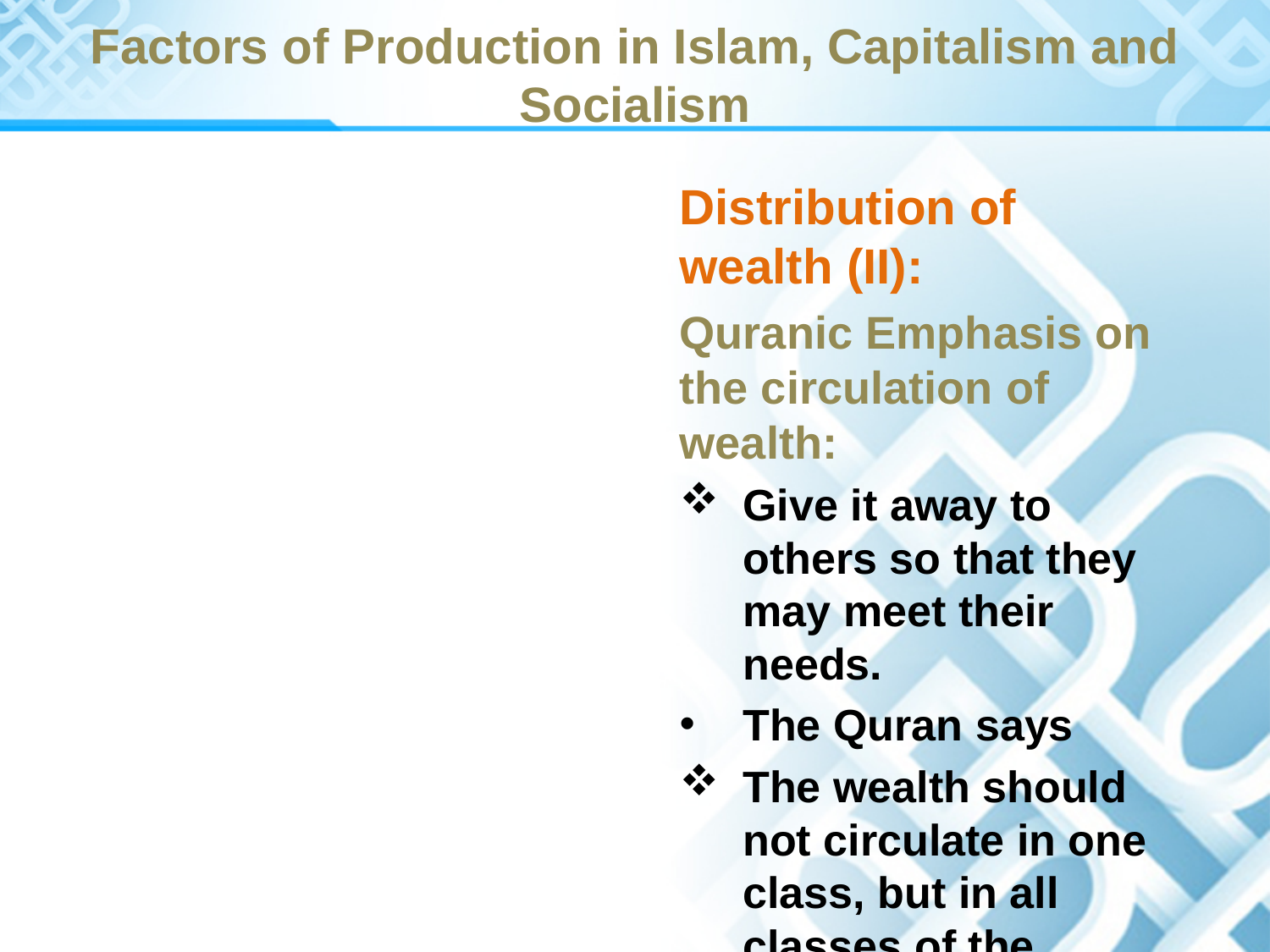

Factors of Production in Islam, Capitalism and Socialism
Distribution of wealth (II):
Quranic Emphasis on the circulation of wealth:
Give it away to others so that they may meet their needs.
The Quran says
The wealth should not circulate in one class, but in all classes of the society